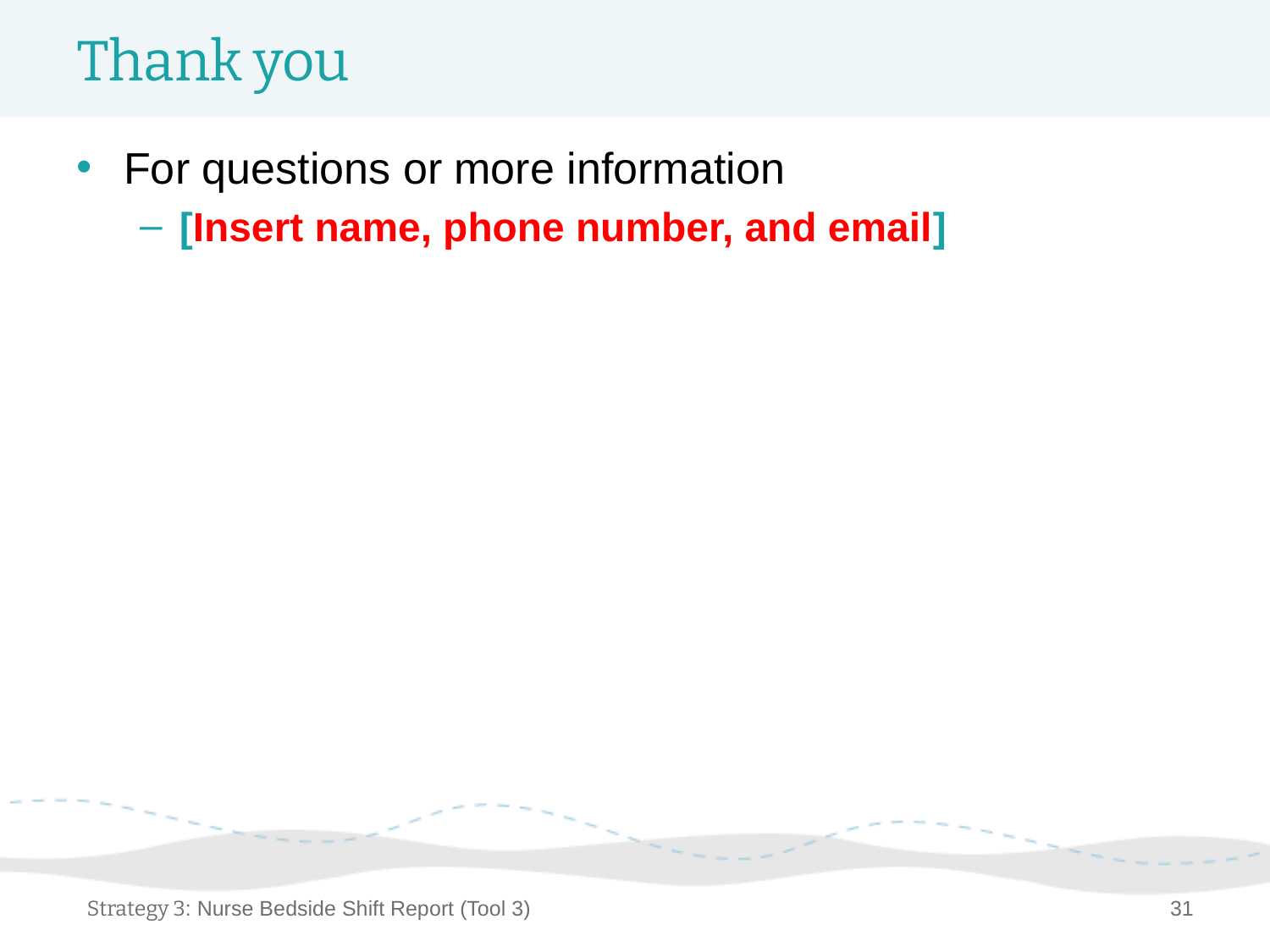

# Thank you
For questions or more information
[Insert name, phone number, and email]
Strategy 3: Nurse Bedside Shift Report (Tool 3)
31